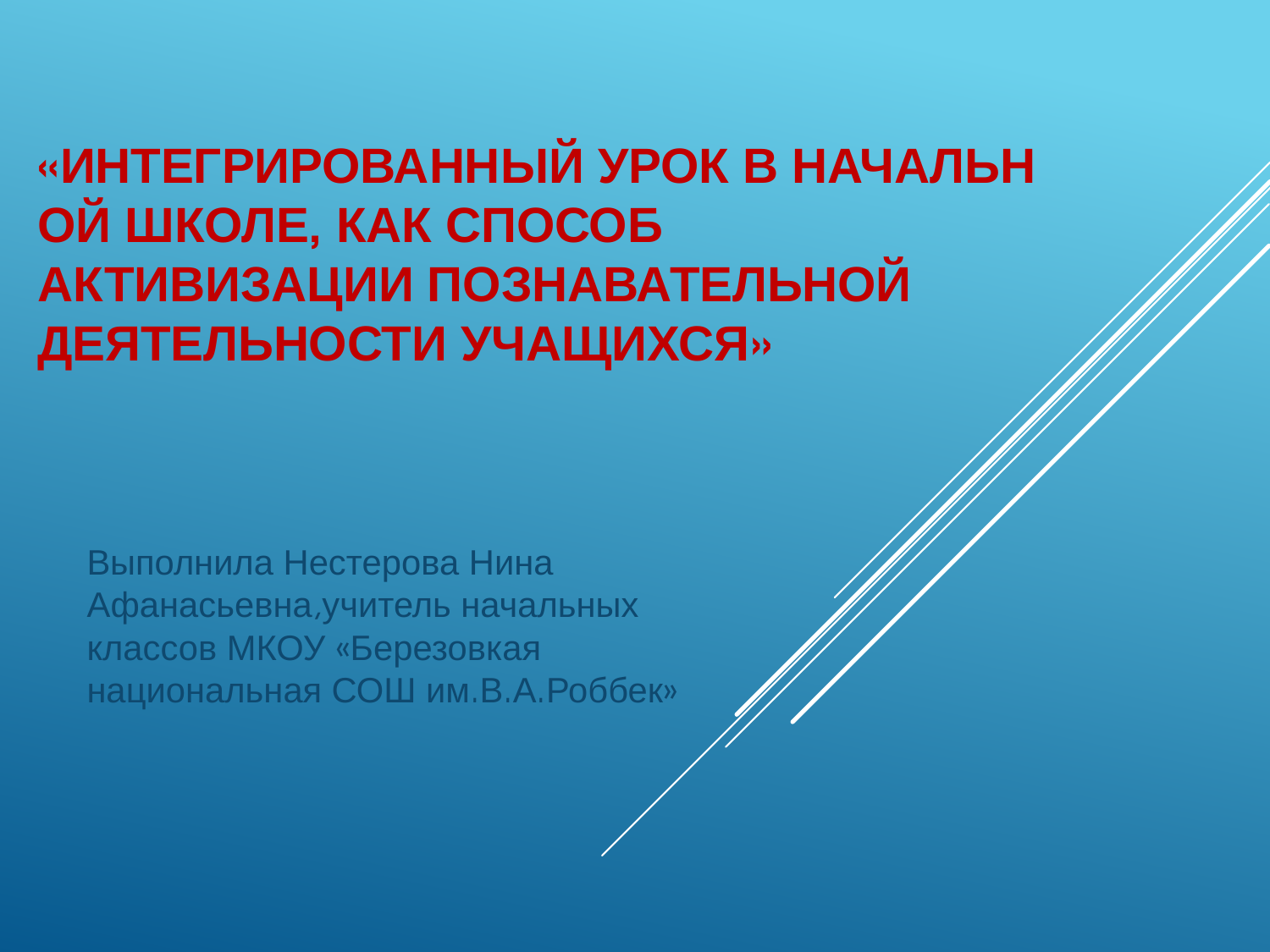

# «Интегрированный урок в начальной школе, как способ активизации познавательной деятельности учащихся»
Выполнила Нестерова Нина Афанасьевна,учитель начальных классов МКОУ «Березовкая национальная СОШ им.В.А.Роббек»